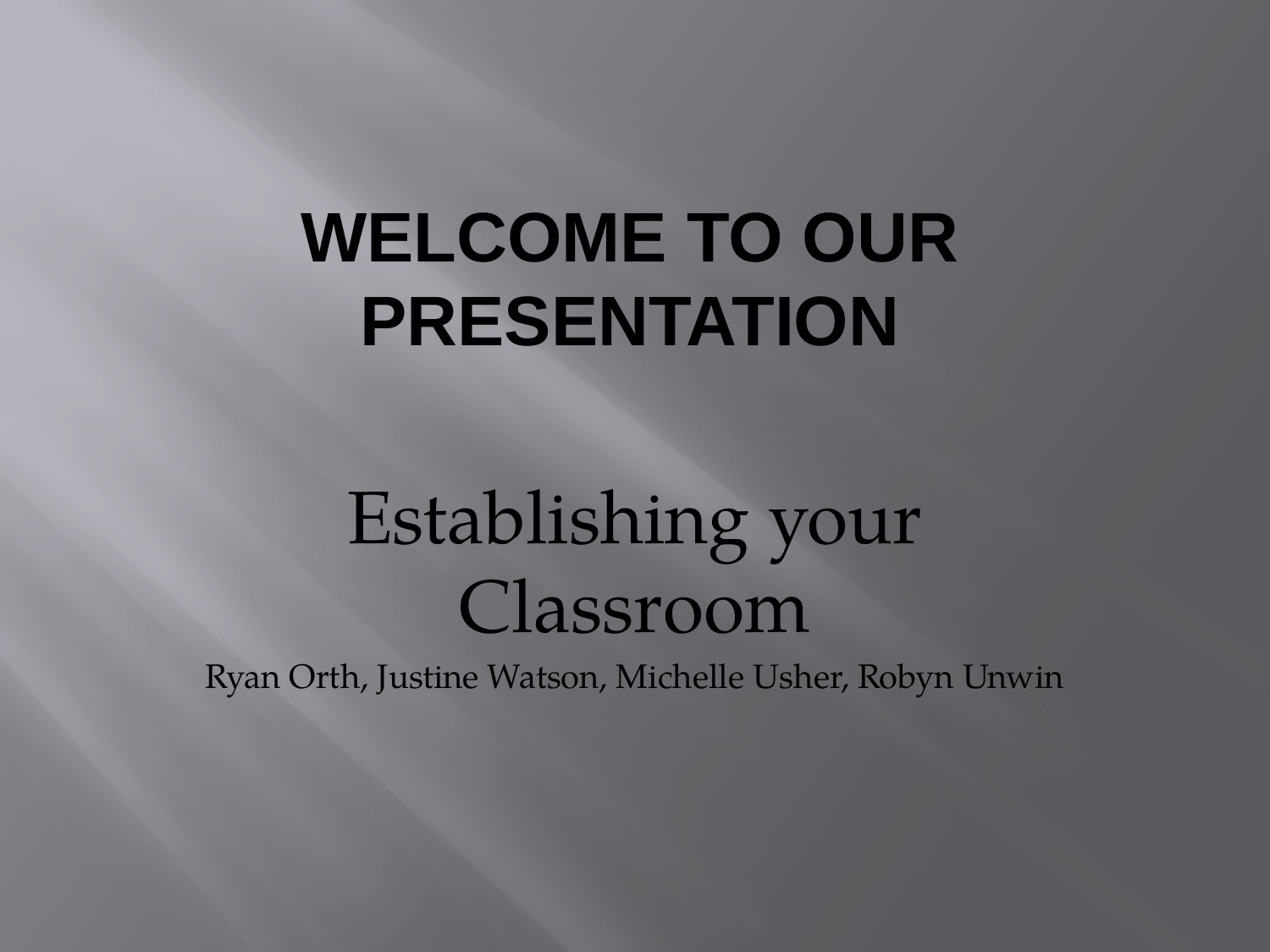

# Welcome to our presentation
Establishing your Classroom
Ryan Orth, Justine Watson, Michelle Usher, Robyn Unwin